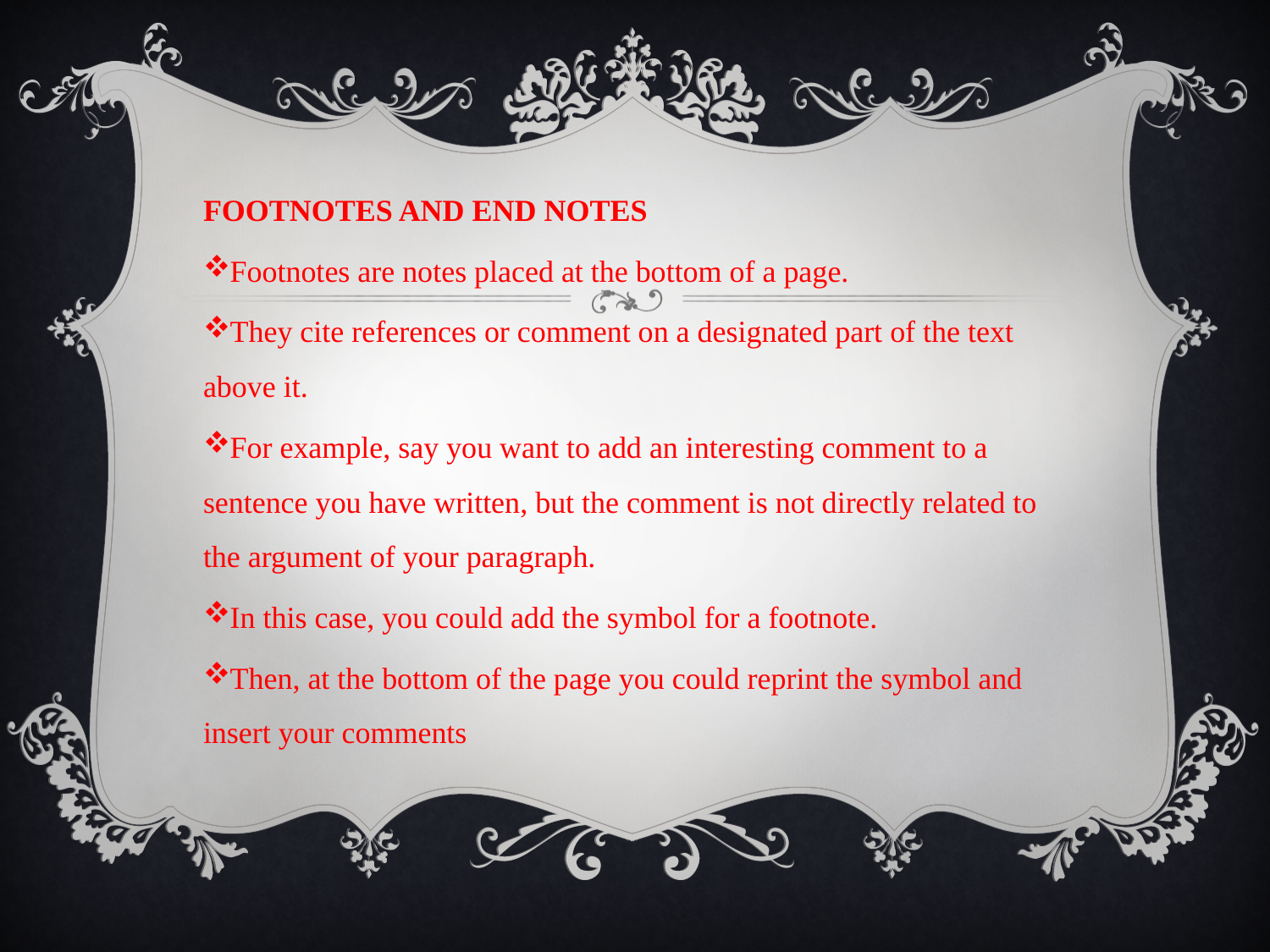

FOOTNOTES AND END NOTES
Footnotes are notes placed at the bottom of a page.
They cite references or comment on a designated part of the text above it.
For example, say you want to add an interesting comment to a sentence you have written, but the comment is not directly related to the argument of your paragraph.
In this case, you could add the symbol for a footnote.
Then, at the bottom of the page you could reprint the symbol and insert your comments